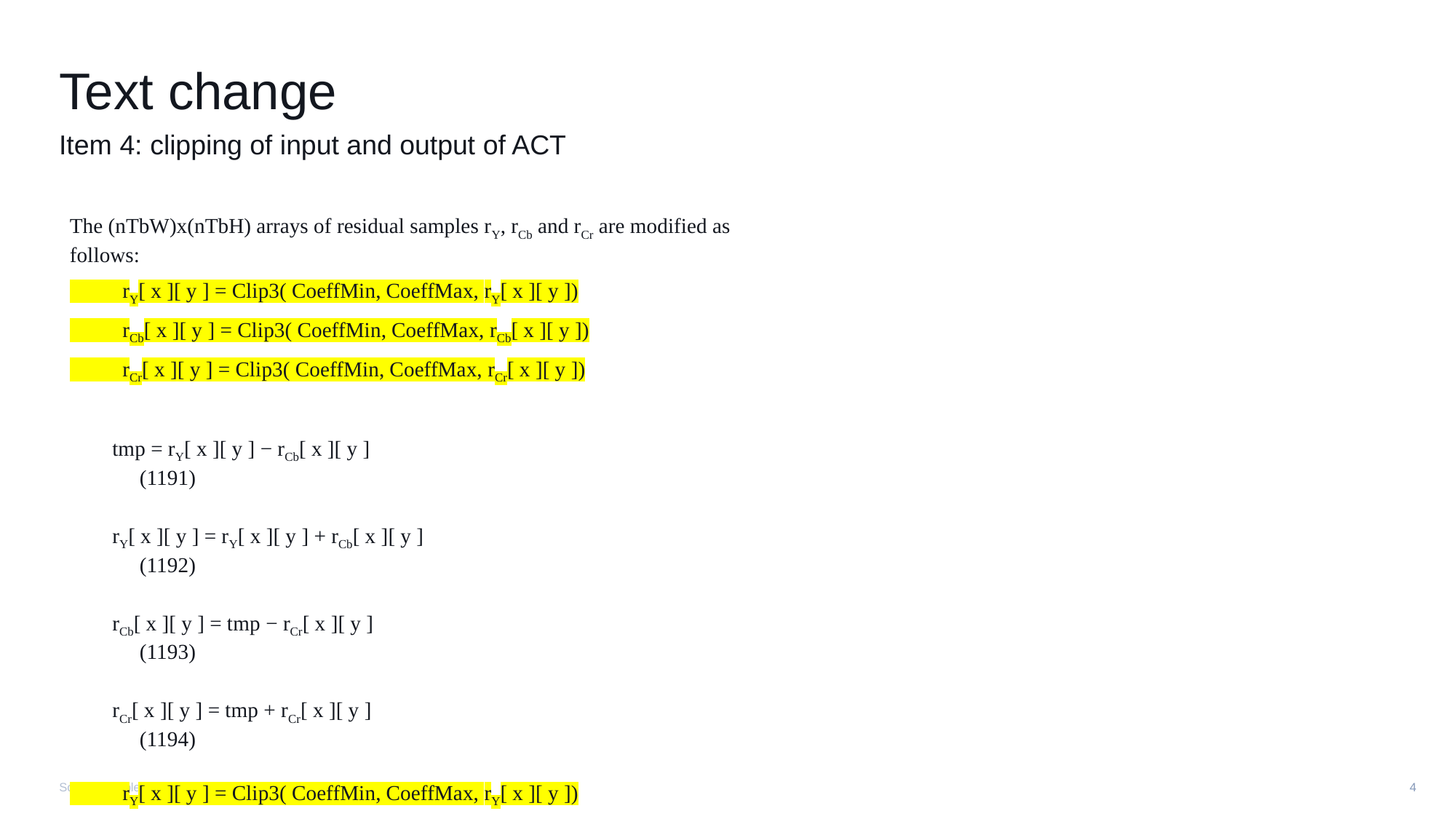

# Text change
Item 4: clipping of input and output of ACT
The (nTbW)x(nTbH) arrays of residual samples rY, rCb and rCr are modified as follows:
          rY[ x ][ y ] = Clip3( CoeffMin, CoeffMax, rY[ x ][ y ])
          rCb[ x ][ y ] = Clip3( CoeffMin, CoeffMax, rCb[ x ][ y ])
          rCr[ x ][ y ] = Clip3( CoeffMin, CoeffMax, rCr[ x ][ y ])

tmp = rY[ x ][ y ] − rCb[ x ][ y ]	(1191)
rY[ x ][ y ] = rY[ x ][ y ] + rCb[ x ][ y ]	(1192)
rCb[ x ][ y ] = tmp − rCr[ x ][ y ]	(1193)
rCr[ x ][ y ] = tmp + rCr[ x ][ y ]	(1194)
          rY[ x ][ y ] = Clip3( CoeffMin, CoeffMax, rY[ x ][ y ])
          rCb[ x ][ y ] = Clip3( CoeffMin, CoeffMax, rCb[ x ][ y ])
          rCr[ x ][ y ] = Clip3( CoeffMin, CoeffMax, rCr[ x ][ y ])
Source sample text